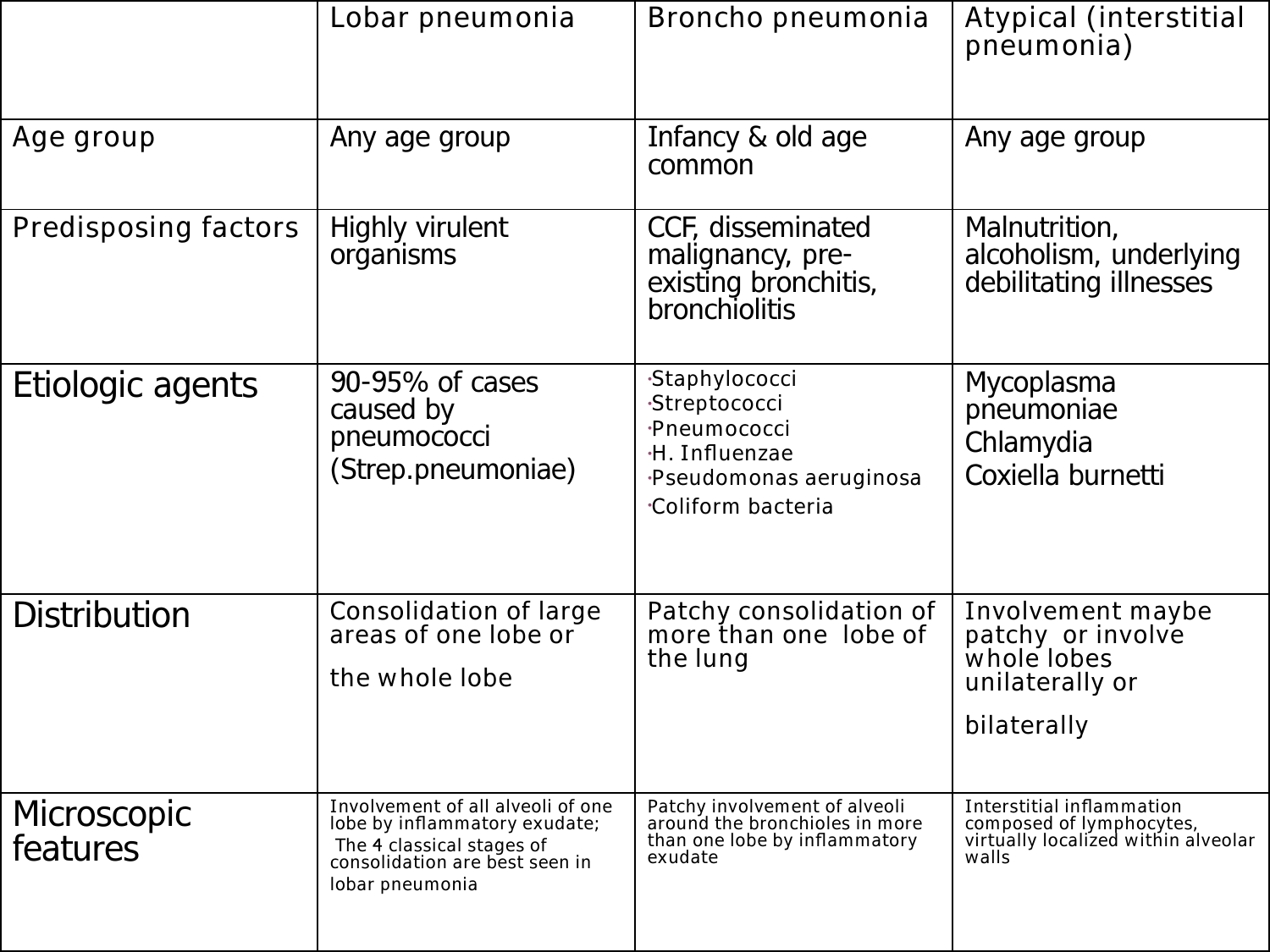

|  | Lobar pneumonia | Broncho pneumonia | Atypical (interstitial pneumonia) |
| --- | --- | --- | --- |
| Age group | Any age group | Infancy & old age common | Any age group |
| Predisposing factors | Highly virulent organisms | CCF, disseminated malignancy, pre-existing bronchitis, bronchiolitis | Malnutrition, alcoholism, underlying debilitating illnesses |
| Etiologic agents | 90-95% of cases caused by pneumococci (Strep.pneumoniae) | Staphylococci Streptococci Pneumococci H. Influenzae Pseudomonas aeruginosa Coliform bacteria | Mycoplasma pneumoniae Chlamydia Coxiella burnetti |
| Distribution | Consolidation of large areas of one lobe or the whole lobe | Patchy consolidation of more than one lobe of the lung | Involvement maybe patchy or involve whole lobes unilaterally or bilaterally |
| Microscopic features | Involvement of all alveoli of one lobe by inflammatory exudate; The 4 classical stages of consolidation are best seen in lobar pneumonia | Patchy involvement of alveoli around the bronchioles in more than one lobe by inflammatory exudate | Interstitial inflammation composed of lymphocytes, virtually localized within alveolar walls |